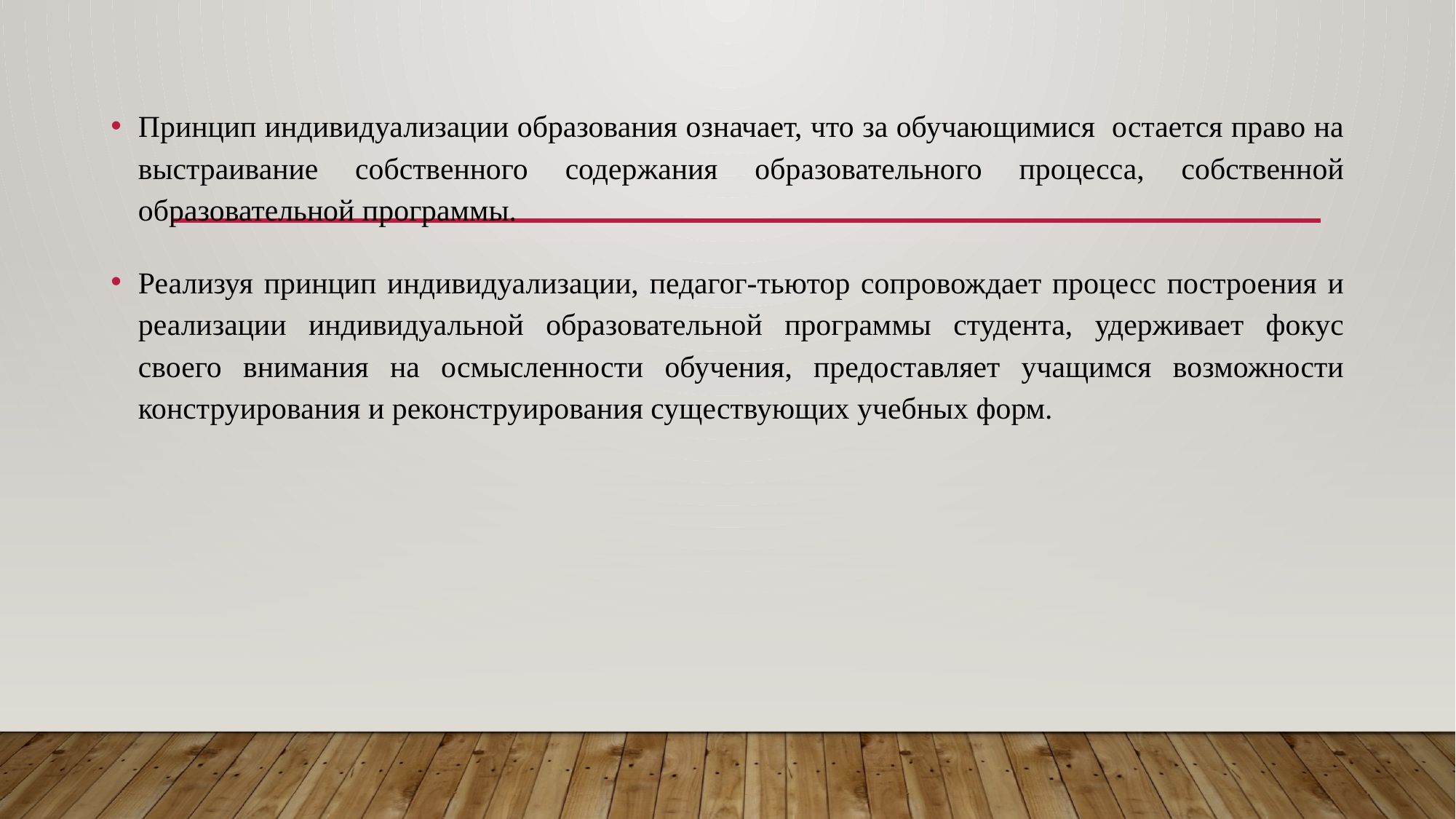

Принцип индивидуализации образования означает, что за обучающимися  остается право на выстраивание собственного содержания образовательного процесса, собственной образовательной программы.
Реализуя принцип индивидуализации, педагог-тьютор сопровождает процесс построения и реализации индивидуальной образовательной программы студента, удерживает фокус своего внимания на осмысленности обучения, предоставляет учащимся возможности конструирования и реконструирования существующих учебных форм.